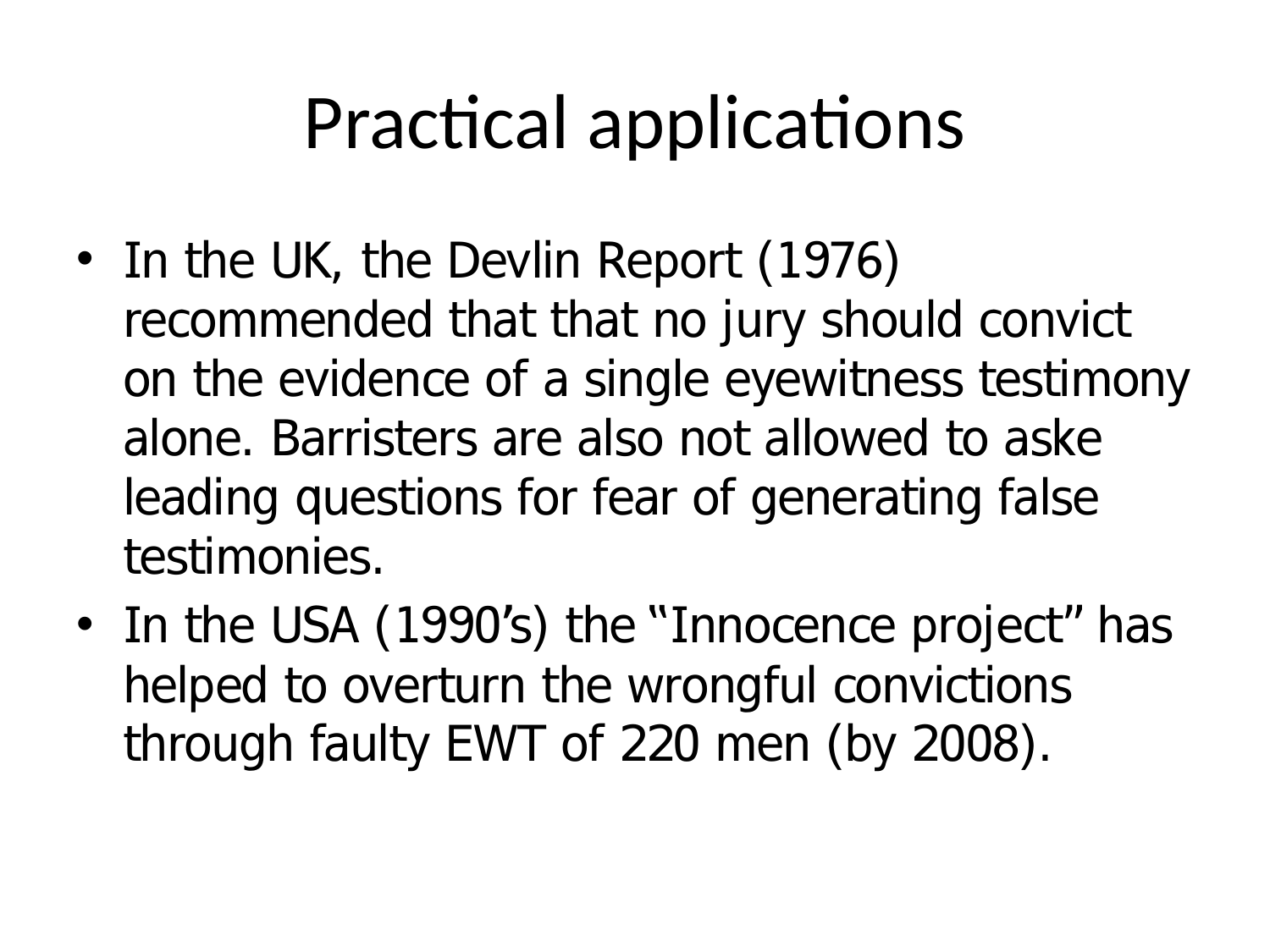

# Practical applications
In the UK, the Devlin Report (1976) recommended that that no jury should convict on the evidence of a single eyewitness testimony alone. Barristers are also not allowed to aske leading questions for fear of generating false testimonies.
In the USA (1990’s) the “Innocence project” has helped to overturn the wrongful convictions through faulty EWT of 220 men (by 2008).